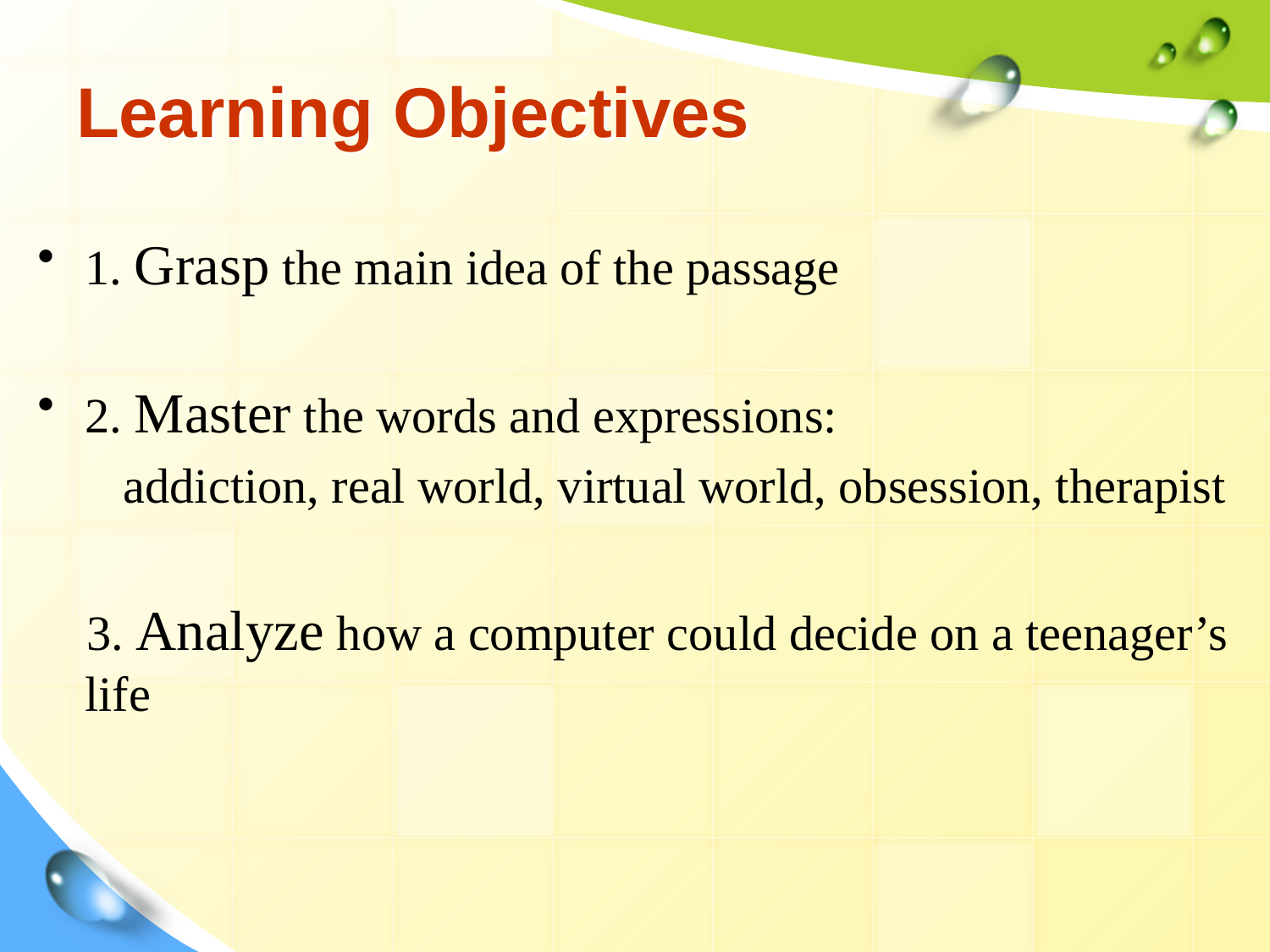

# Learning Objectives
1. Grasp the main idea of the passage

2. Master the words and expressions:
       addiction, real world, virtual world, obsession, therapist

    3. Analyze how a computer could decide on a teenager’s life